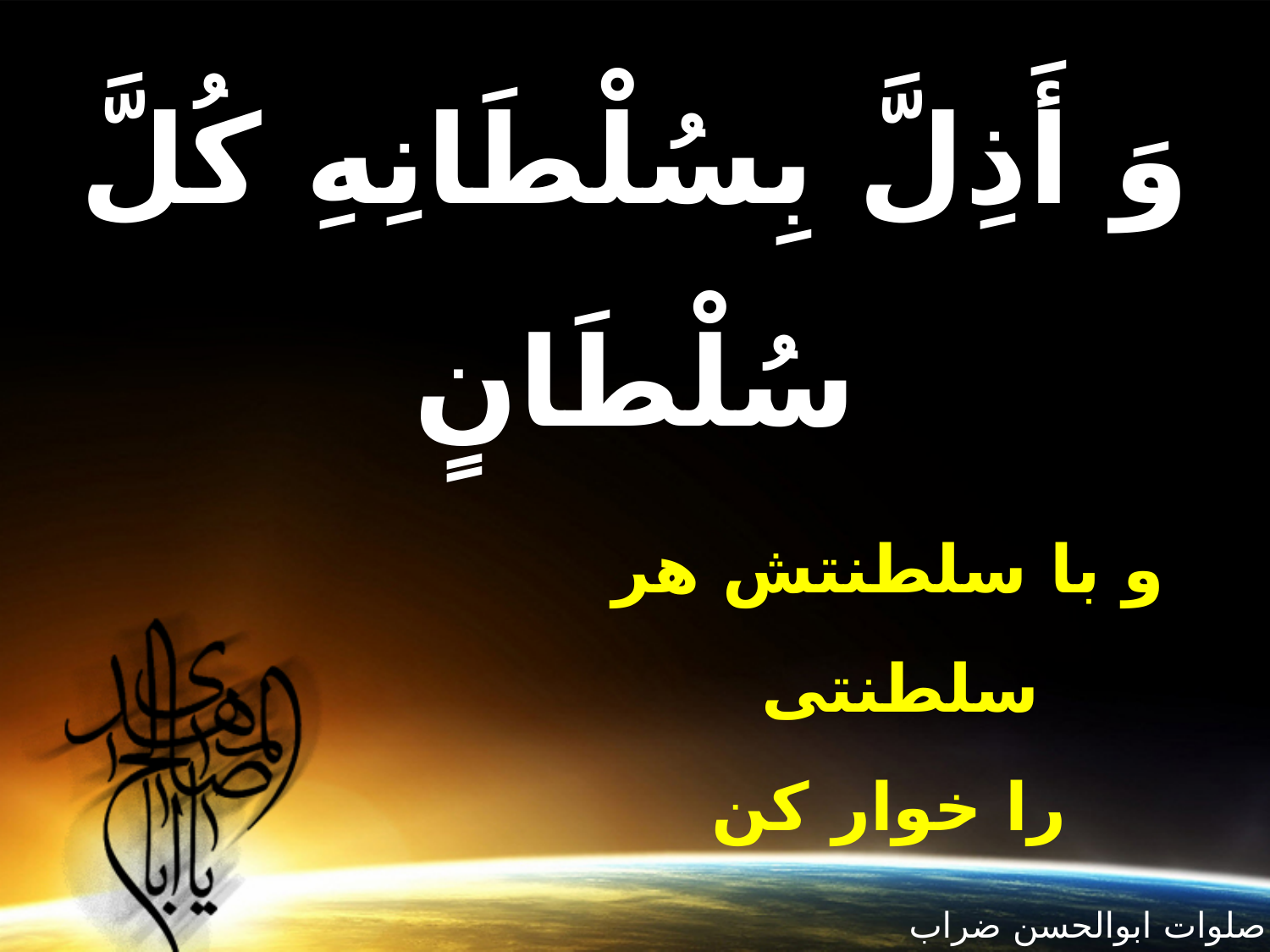

وَ أَذِلَّ بِسُلْطَانِهِ كُلَّ سُلْطَانٍ‏
و با سلطنتش هر سلطنتى
را خوار كن